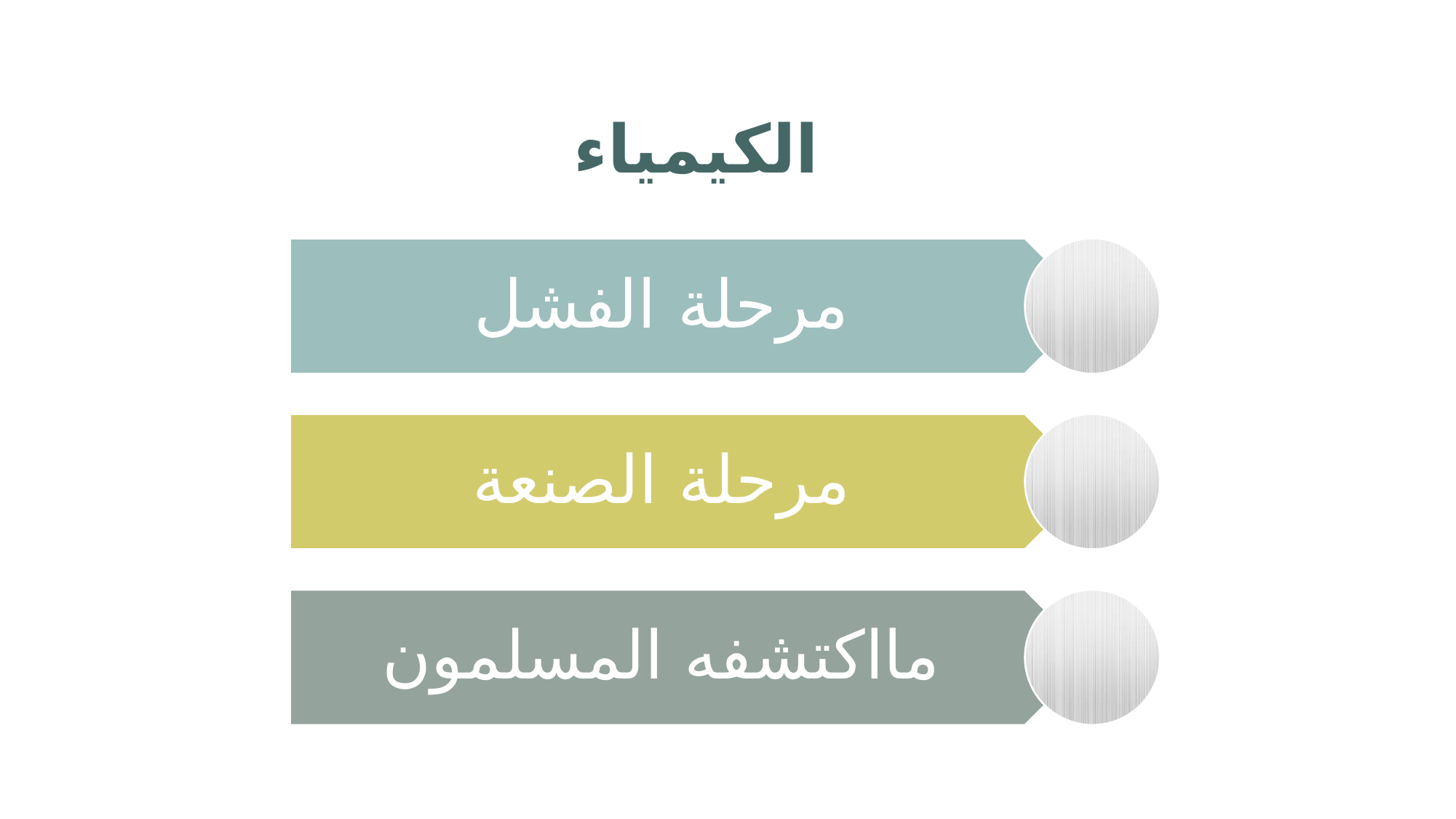

الكيمياء

مرحلة الفشل

مرحلة الصنعة

مااكتشفه المسلمون